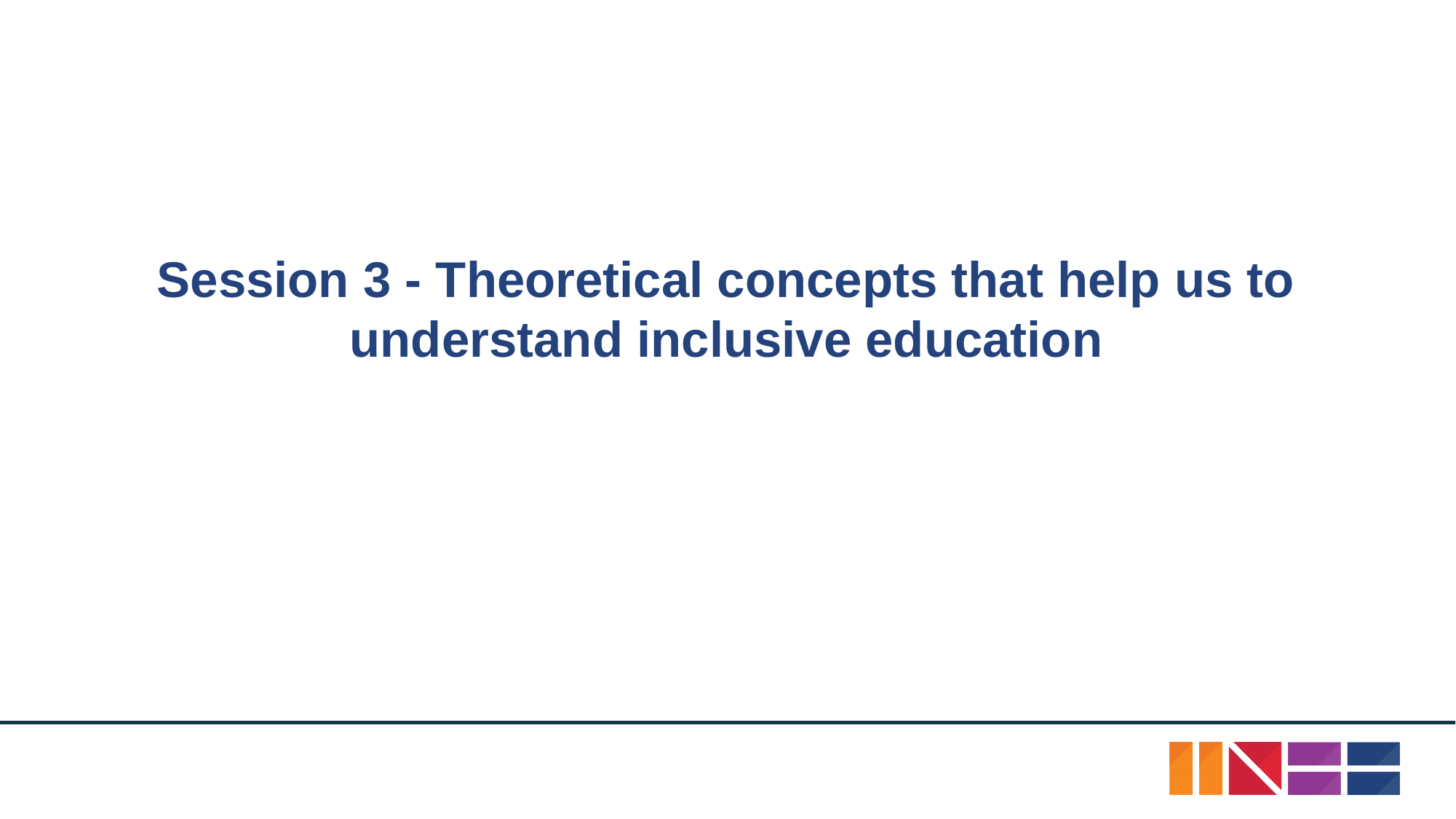

# Session 3 - Theoretical concepts that help us to understand inclusive education